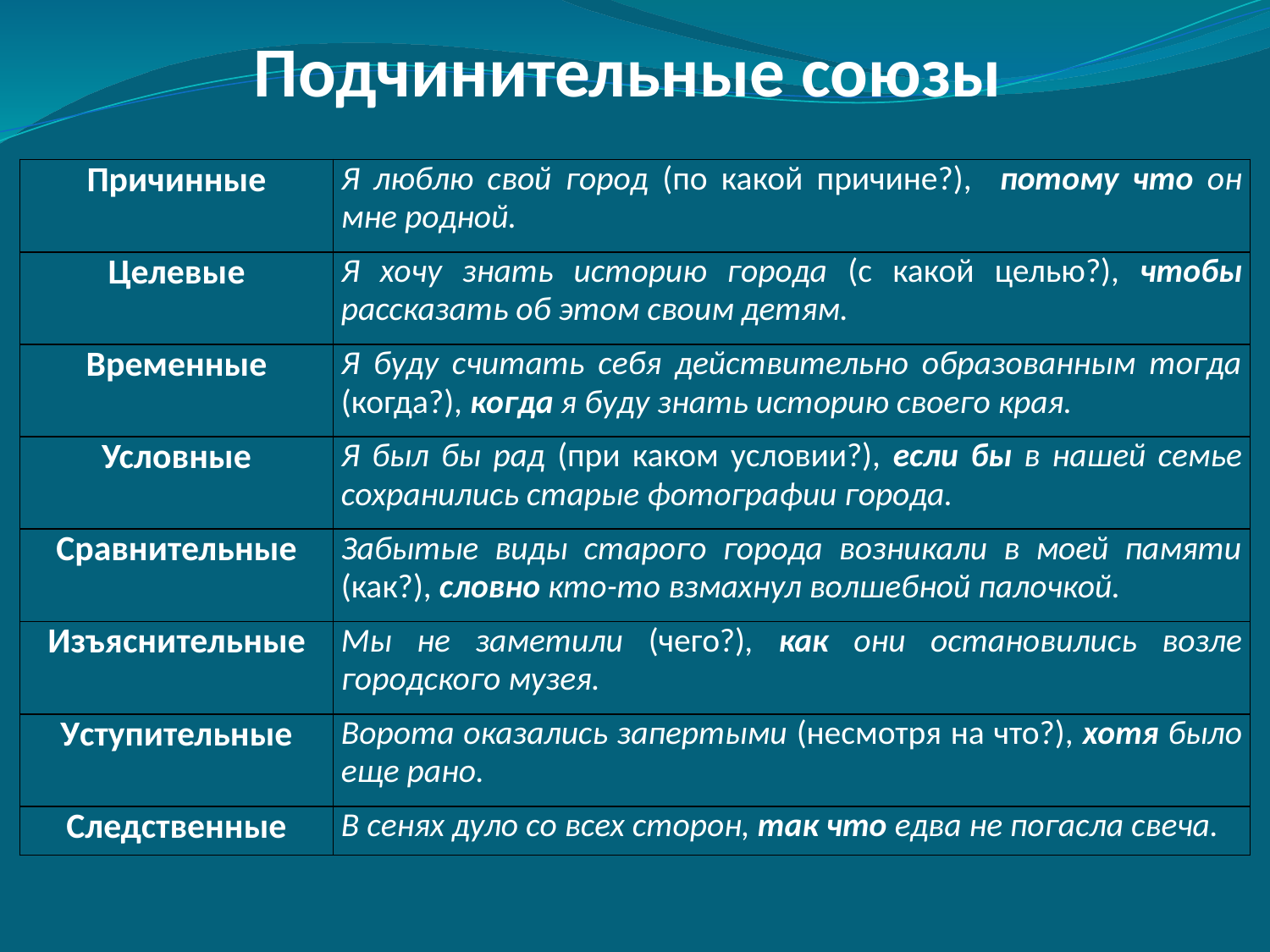

Подчинительные союзы
| Причинные | Я люблю свой город (по какой причине?), потому что он мне родной. |
| --- | --- |
| Целевые | Я хочу знать историю города (с какой целью?), чтобы рассказать об этом своим детям. |
| Временные | Я буду считать себя действительно образованным тогда (когда?), когда я буду знать историю своего края. |
| Условные | Я был бы рад (при каком условии?), если бы в нашей семье сохранились старые фотографии города. |
| Сравнительные | Забытые виды старого города возникали в моей памяти (как?), словно кто-то взмахнул волшебной палочкой. |
| Изъяснительные | Мы не заметили (чего?), как они остановились возле городского музея. |
| Уcтупительные | Ворота оказались запертыми (несмотря на что?), хотя было еще рано. |
| Следственные | В сенях дуло со всех сторон, так что едва не погасла свеча. |